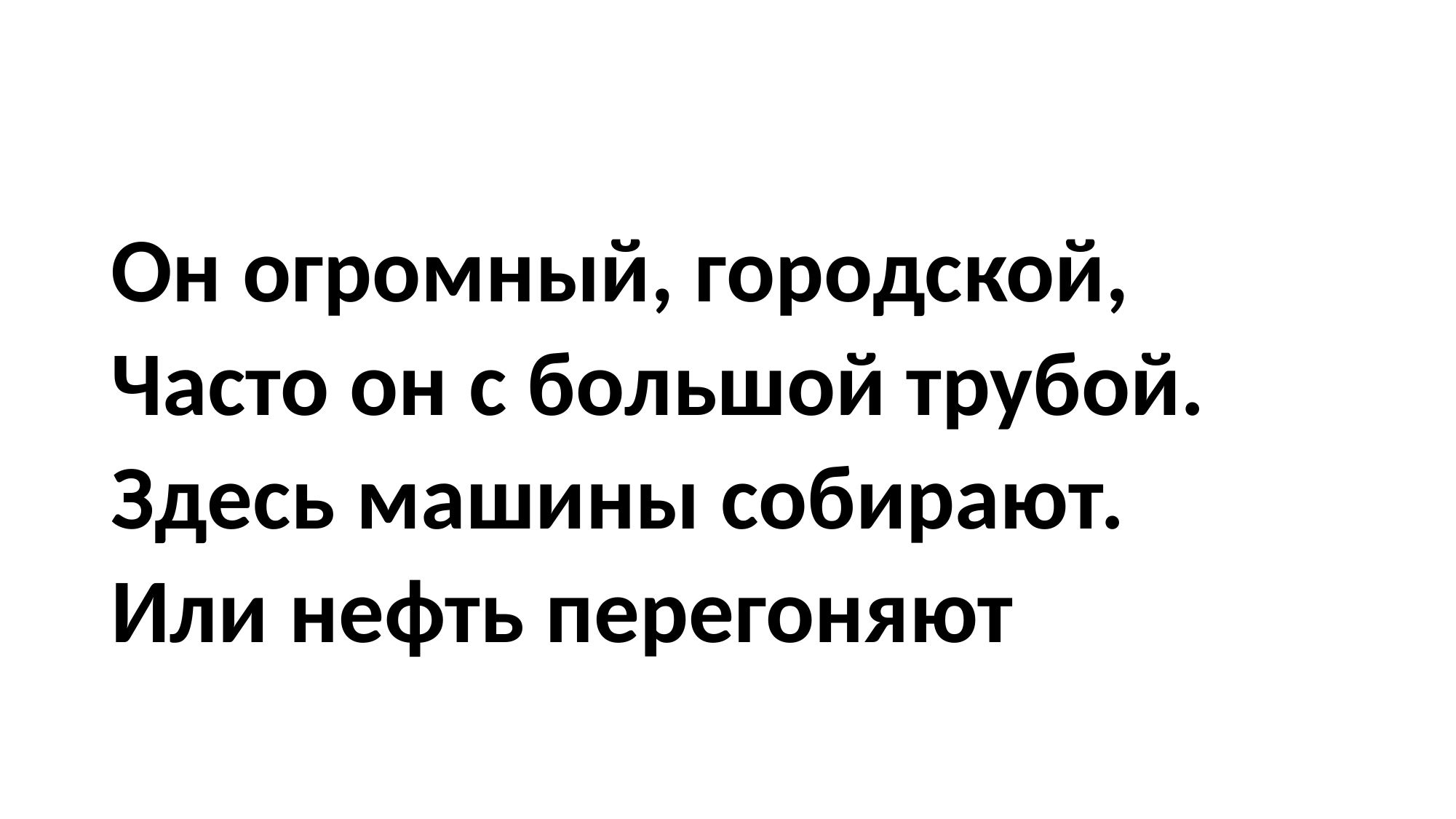

#
Он огромный, городской,
Часто он с большой трубой.
Здесь машины собирают.
Или нефть перегоняют